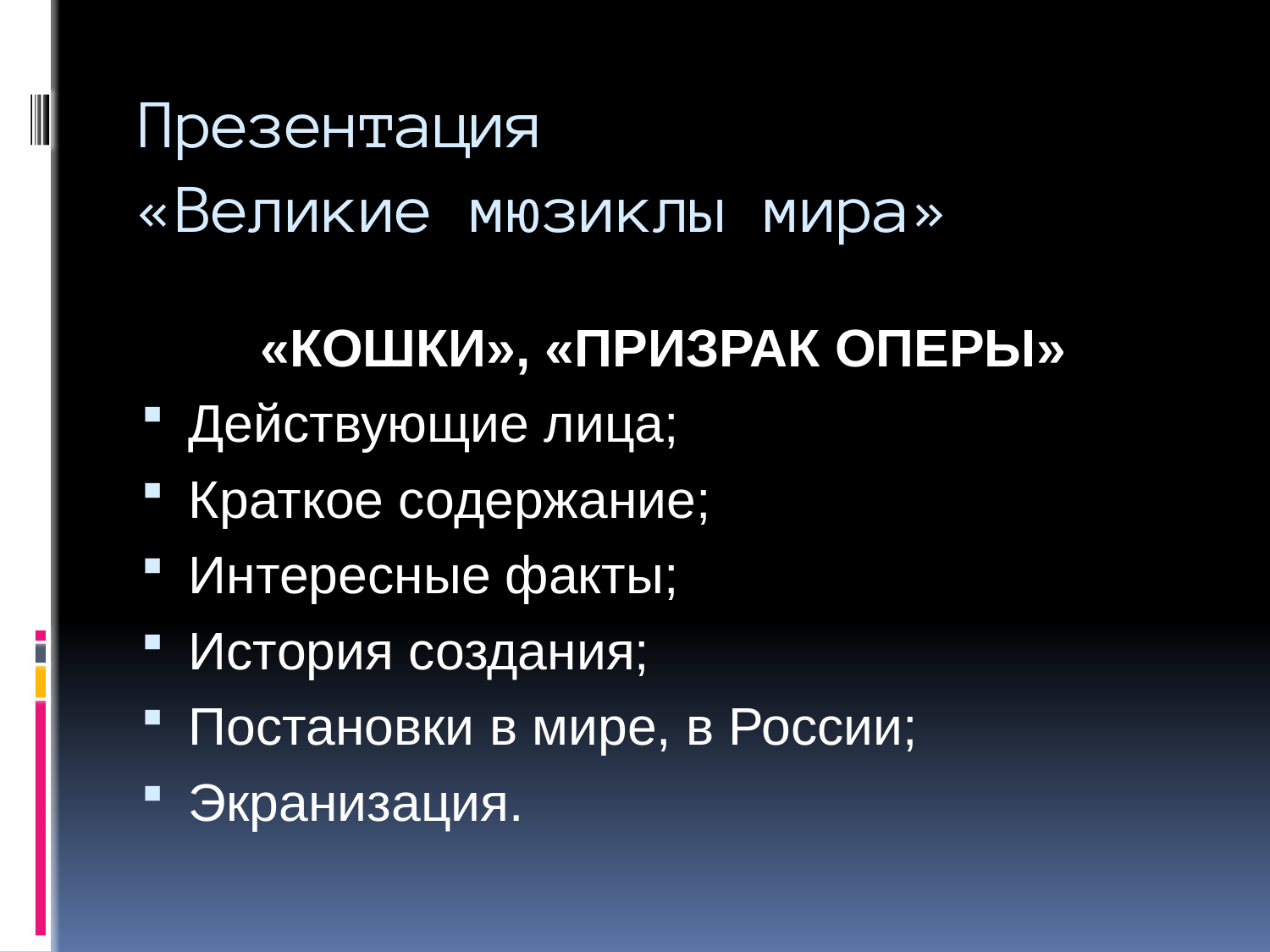

# Презентация «Великие мюзиклы мира»
«КОШКИ», «ПРИЗРАК ОПЕРЫ»
Действующие лица;
Краткое содержание;
Интересные факты;
История создания;
Постановки в мире, в России;
Экранизация.